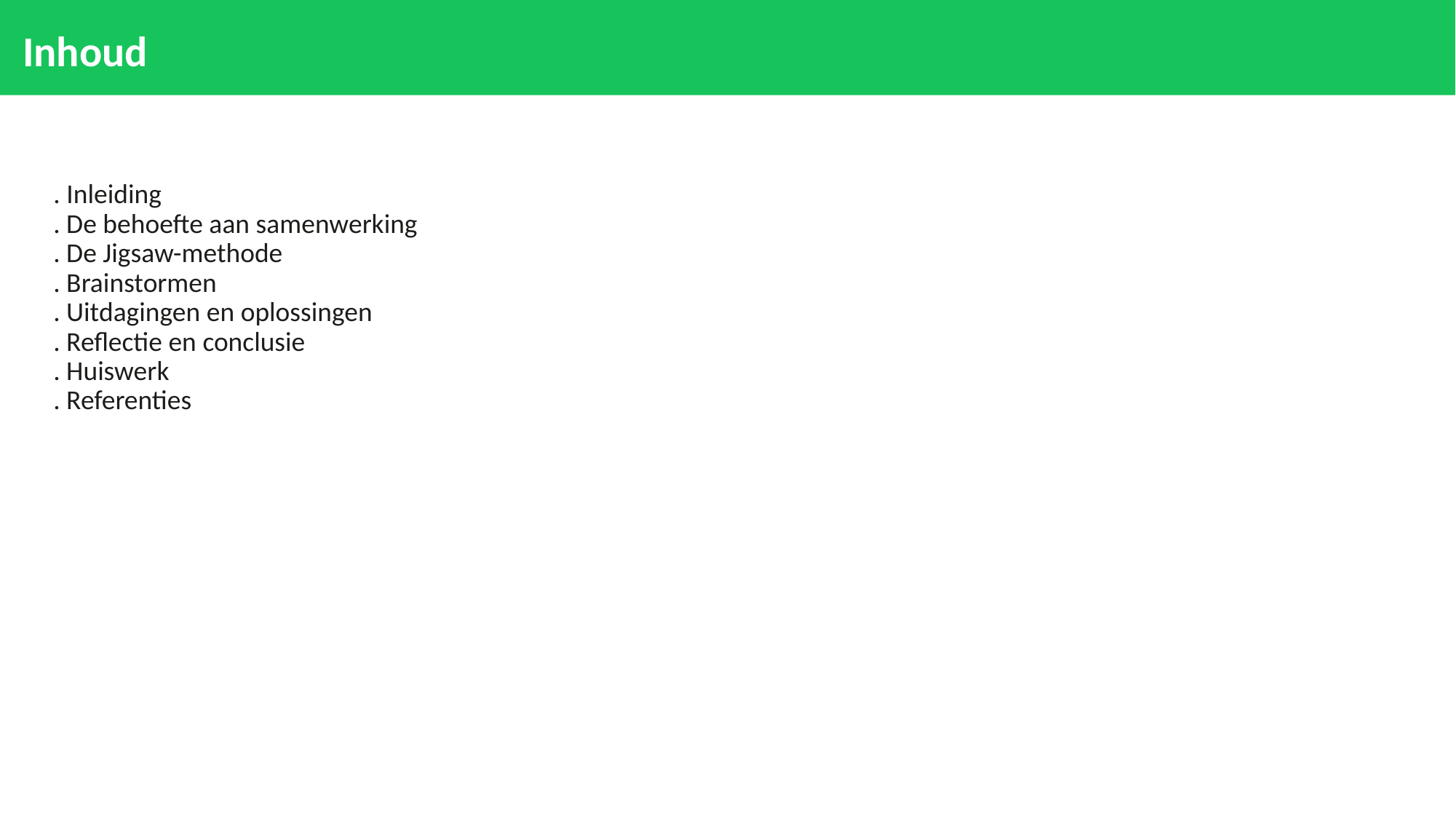

# Inhoud
. Inleiding
. De behoefte aan samenwerking
. De Jigsaw-methode
. Brainstormen
. Uitdagingen en oplossingen
. Reflectie en conclusie
. Huiswerk
. Referenties